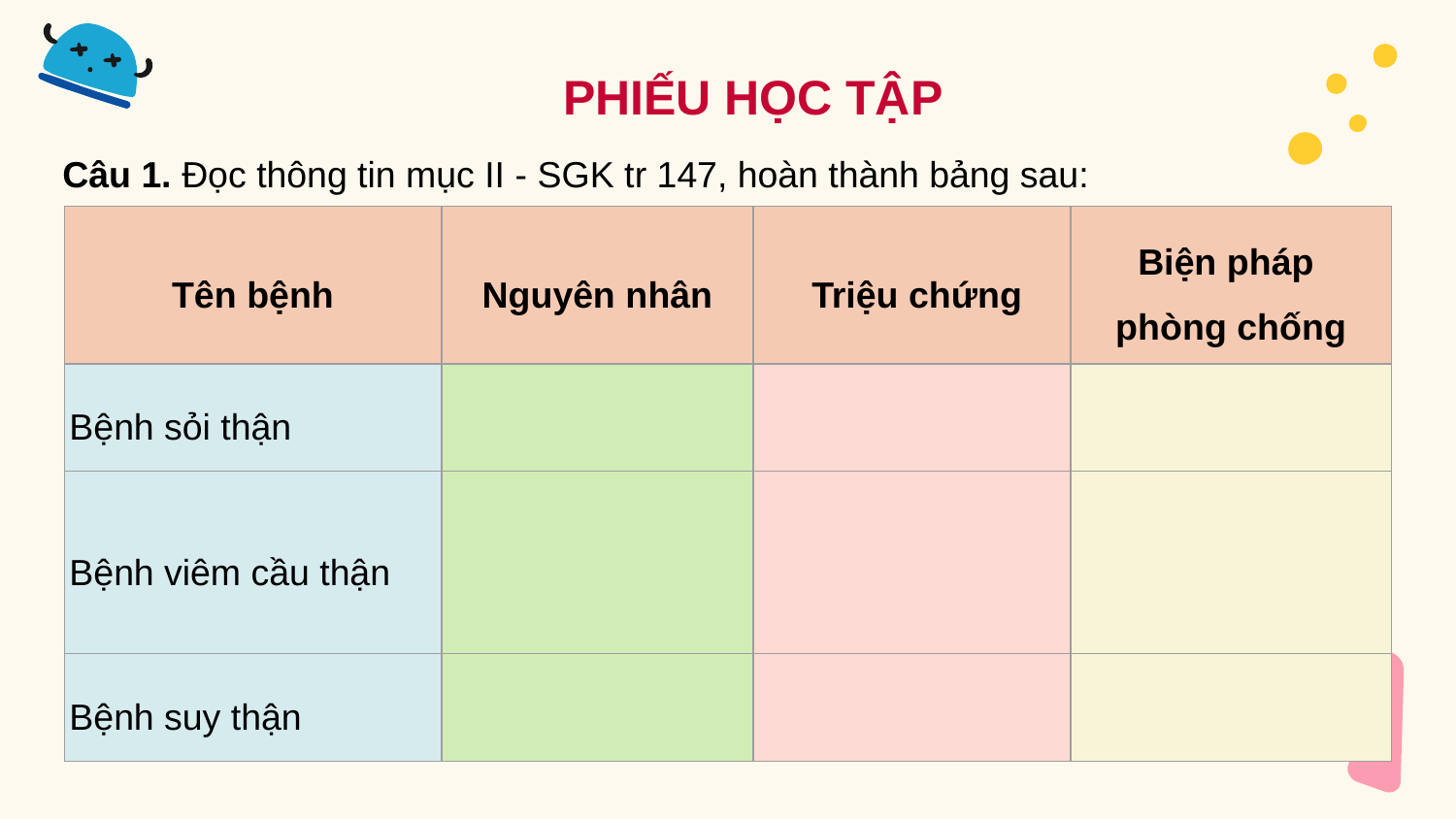

PHIẾU HỌC TẬP
Câu 1. Đọc thông tin mục II - SGK tr 147, hoàn thành bảng sau:
| Tên bệnh | Nguyên nhân | Triệu chứng | Biện pháp phòng chống |
| --- | --- | --- | --- |
| Bệnh sỏi thận |  |  |  |
| Bệnh viêm cầu thận |  |  |  |
| Bệnh suy thận |  |  |  |